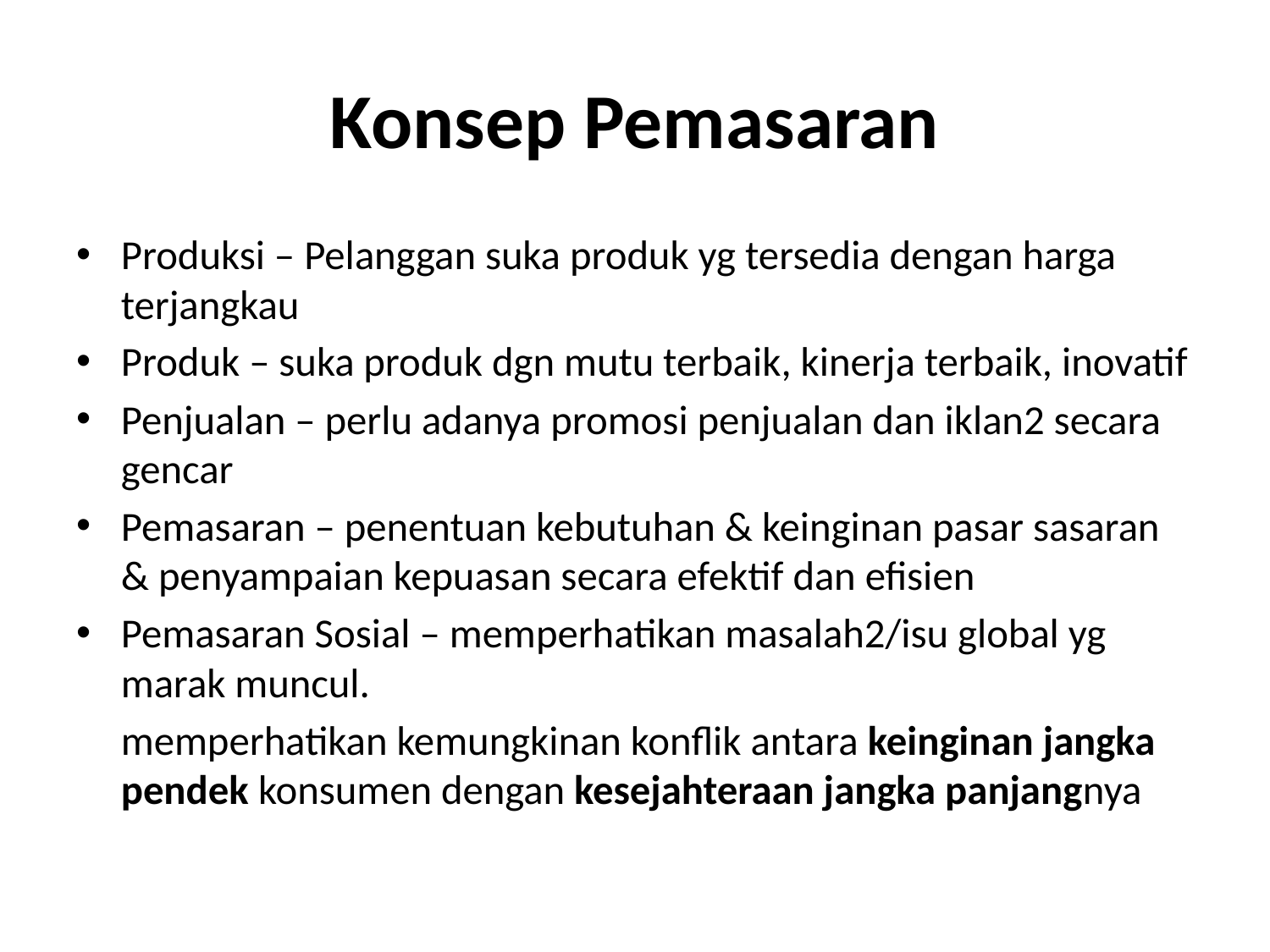

# Konsep Pemasaran
Produksi – Pelanggan suka produk yg tersedia dengan harga terjangkau
Produk – suka produk dgn mutu terbaik, kinerja terbaik, inovatif
Penjualan – perlu adanya promosi penjualan dan iklan2 secara gencar
Pemasaran – penentuan kebutuhan & keinginan pasar sasaran & penyampaian kepuasan secara efektif dan efisien
Pemasaran Sosial – memperhatikan masalah2/isu global yg marak muncul.
	memperhatikan kemungkinan konflik antara keinginan jangka pendek konsumen dengan kesejahteraan jangka panjangnya